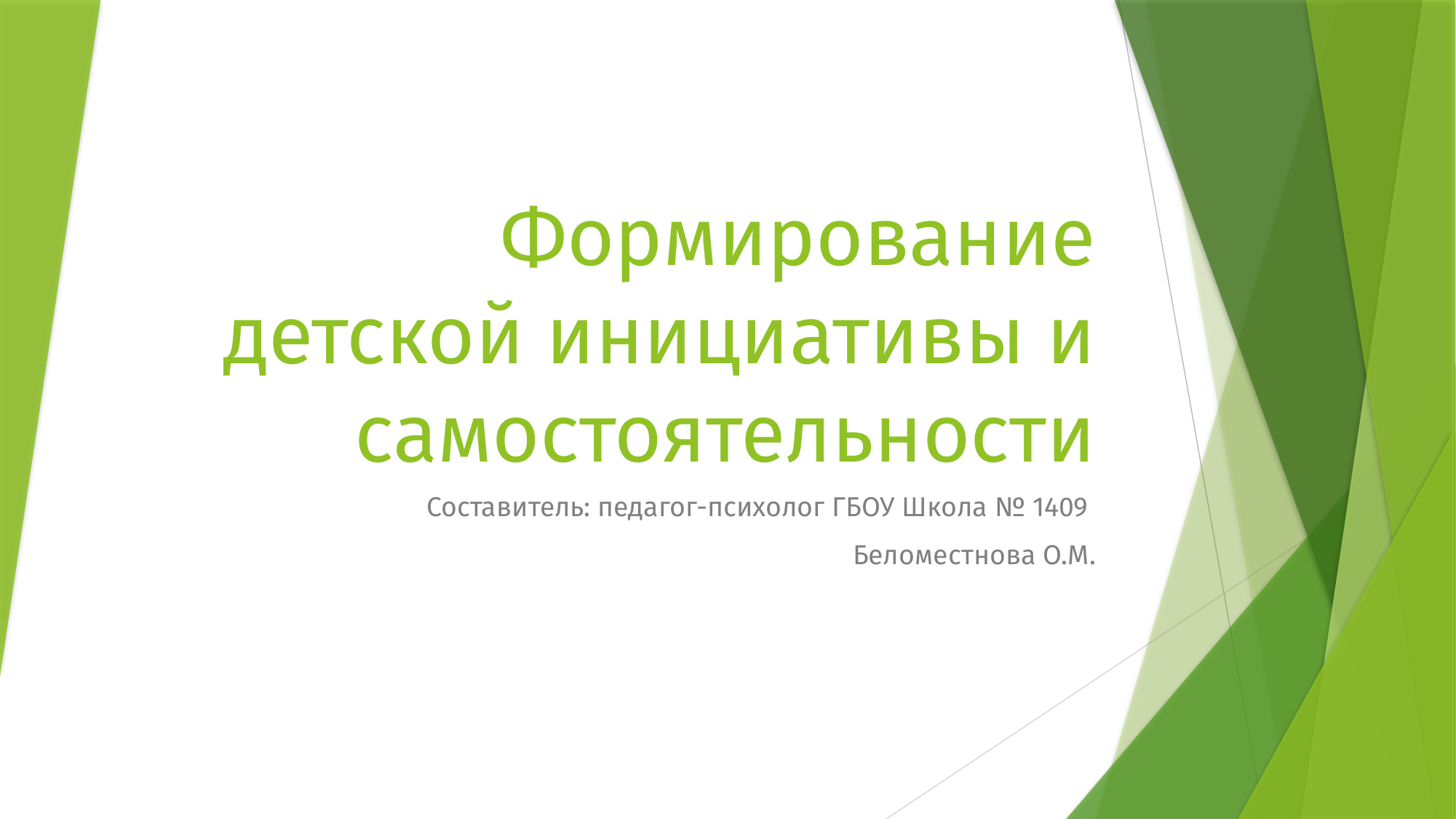

# Формирование детской инициативы и самостоятельности
Составитель: педагог-психолог ГБОУ Школа № 1409
Беломестнова О.М.